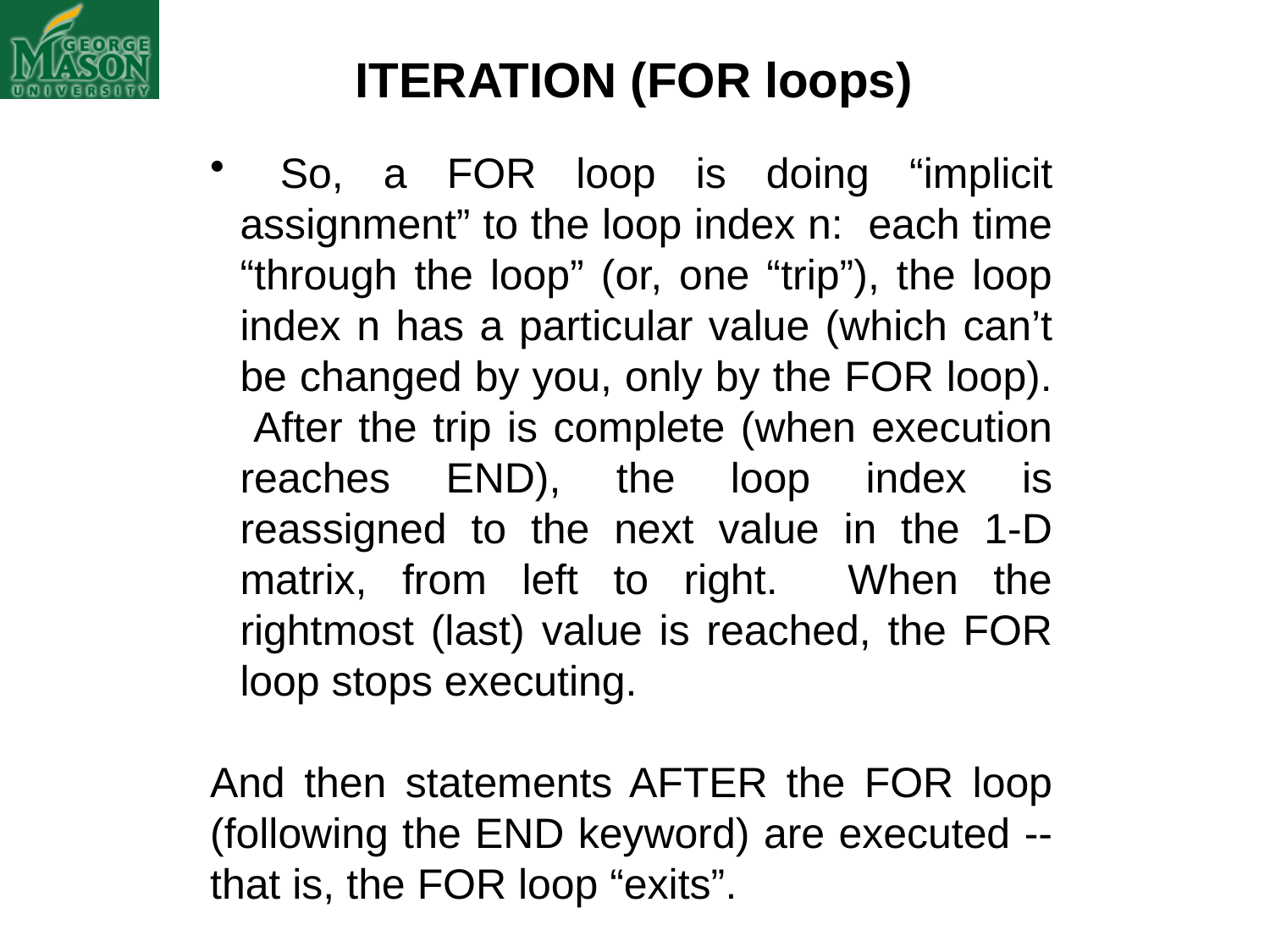

ITERATION (FOR loops)
 So, a FOR loop is doing “implicit assignment” to the loop index n:  each time “through the loop” (or, one “trip”), the loop index n has a particular value (which can’t be changed by you, only by the FOR loop).  After the trip is complete (when execution reaches END), the loop index is reassigned to the next value in the 1-D matrix, from left to right.  When the rightmost (last) value is reached, the FOR loop stops executing.

And then statements AFTER the FOR loop (following the END keyword) are executed --that is, the FOR loop “exits”.